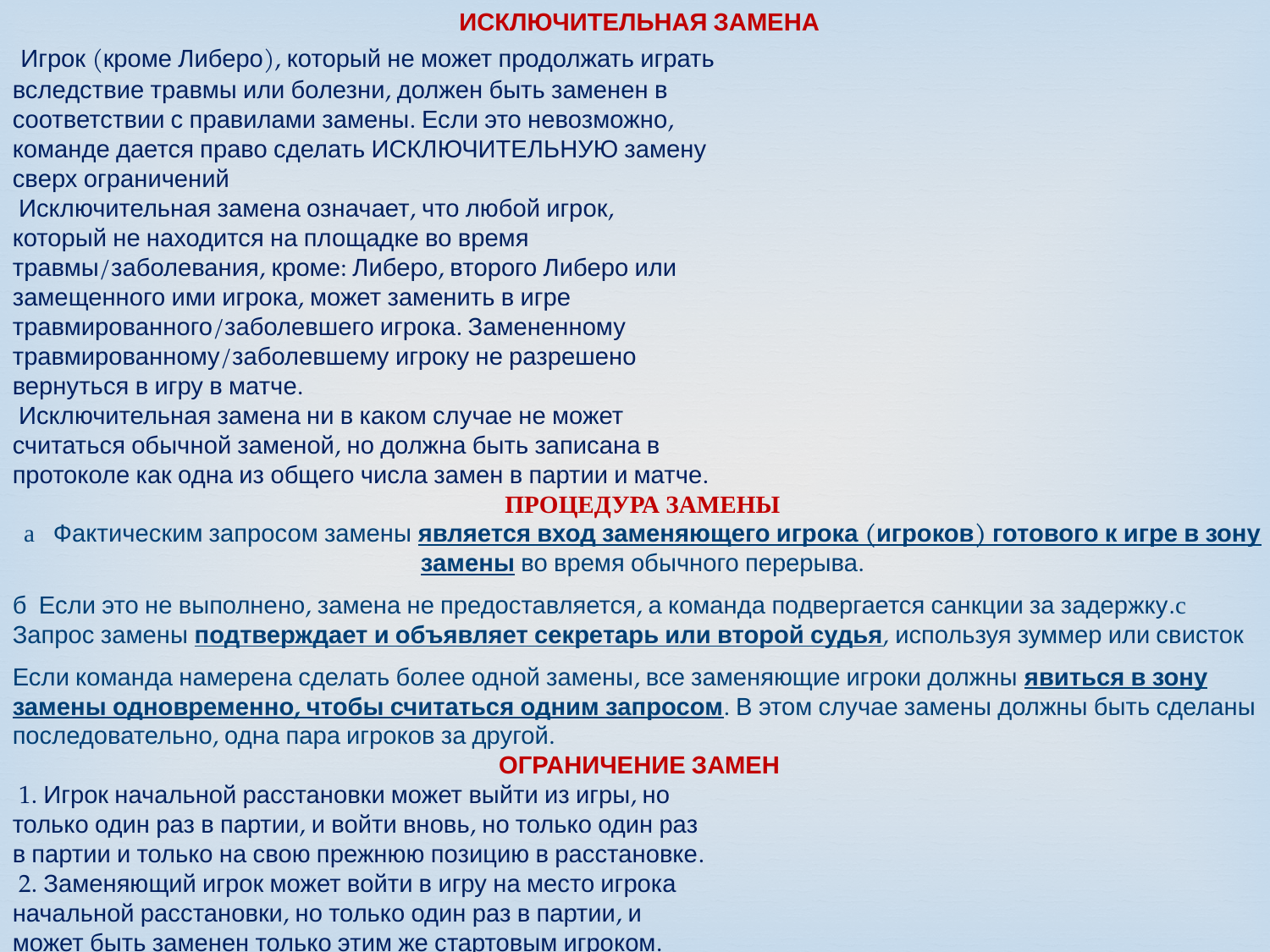

ИСКЛЮЧИТЕЛЬНАЯ ЗАМЕНА
 Игрок (кроме Либеро), который не может продолжать играть
вследствие травмы или болезни, должен быть заменен в
соответствии с правилами замены. Если это невозможно,
команде дается право сделать ИСКЛЮЧИТЕЛЬНУЮ замену
сверх ограничений
 Исключительная замена означает, что любой игрок,
который не находится на площадке во время
травмы/заболевания, кроме: Либеро, второго Либеро или
замещенного ими игрока, может заменить в игре
травмированного/заболевшего игрока. Замененному
травмированному/заболевшему игроку не разрешено
вернуться в игру в матче.
 Исключительная замена ни в каком случае не может
считаться обычной заменой, но должна быть записана в
протоколе как одна из общего числа замен в партии и матче.
ПРОЦЕДУРА ЗАМЕНЫ
a   Фактическим запросом замены является вход заменяющего игрока (игроков) готового к игре в зону замены во время обычного перерыва.
б  Если это не выполнено, замена не предоставляется, а команда подвергается санкции за задержку.c Запрос замены подтверждает и объявляет секретарь или второй судья, используя зуммер или свисток
Если команда намерена сделать более одной замены, все заменяющие игроки должны явиться в зону замены одновременно, чтобы считаться одним запросом. В этом случае замены должны быть сделаны последовательно, одна пара игроков за другой.
ОГРАНИЧЕНИЕ ЗАМЕН
 1. Игрок начальной расстановки может выйти из игры, но
только один раз в партии, и войти вновь, но только один раз
в партии и только на свою прежнюю позицию в расстановке.
 2. Заменяющий игрок может войти в игру на место игрока
начальной расстановки, но только один раз в партии, и
может быть заменен только этим же стартовым игроком.